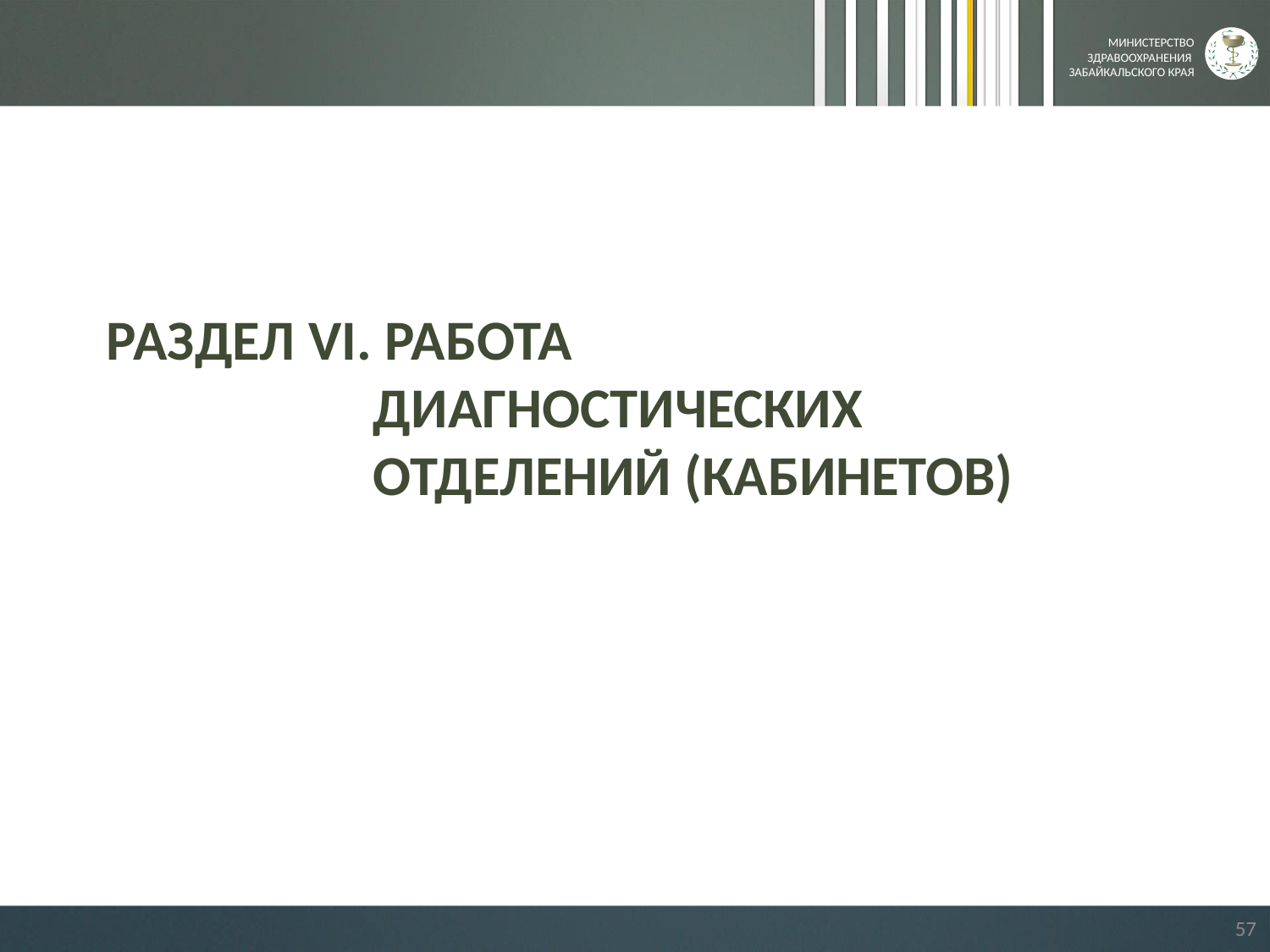

РАЗДЕЛ VI. РАБОТА
                        ДИАГНОСТИЧЕСКИХ
                        ОТДЕЛЕНИЙ (КАБИНЕТОВ)
57